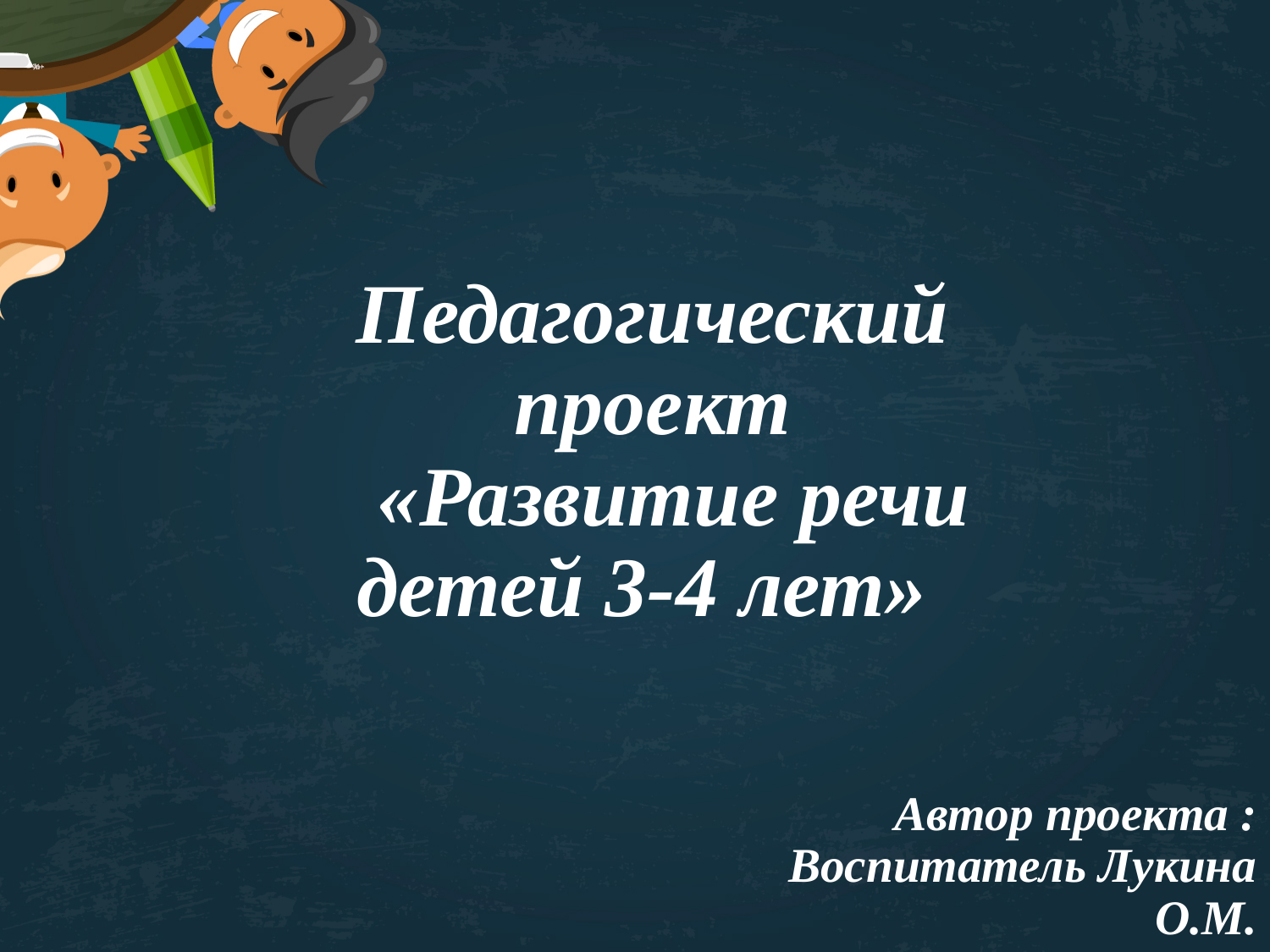

Педагогический проект
  «Развитие речи детей 3-4 лет»
Автор проекта : Воспитатель Лукина О.М.